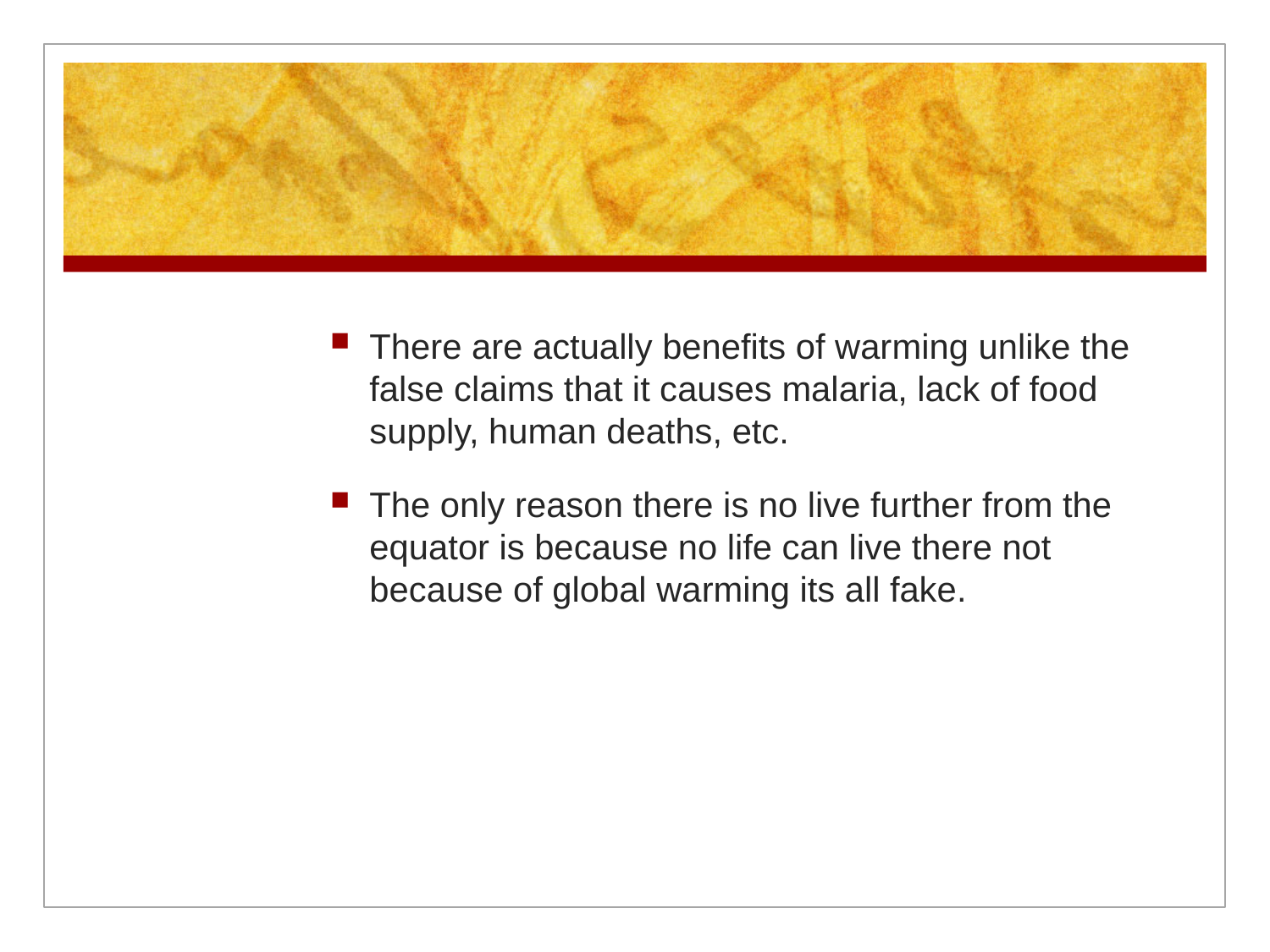

#
There are actually benefits of warming unlike the false claims that it causes malaria, lack of food supply, human deaths, etc.
The only reason there is no live further from the equator is because no life can live there not because of global warming its all fake.